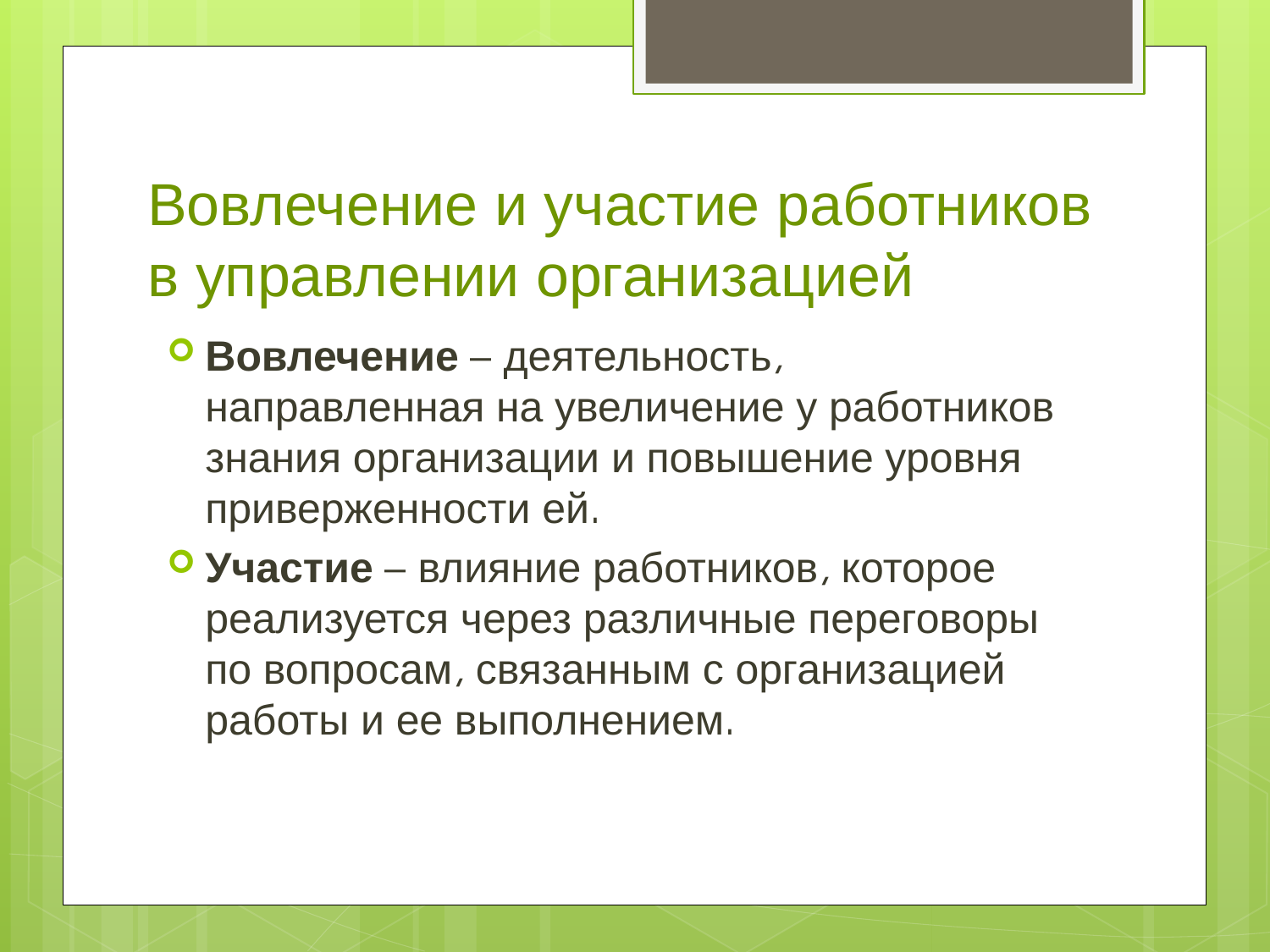

# Вовлечение и участие работников в управлении организацией
Вовлечение – деятельность, направленная на увеличение у работников знания организации и повышение уровня приверженности ей.
Участие – влияние работников, которое реализуется через различные переговоры по вопросам, связанным с организацией работы и ее выполнением.